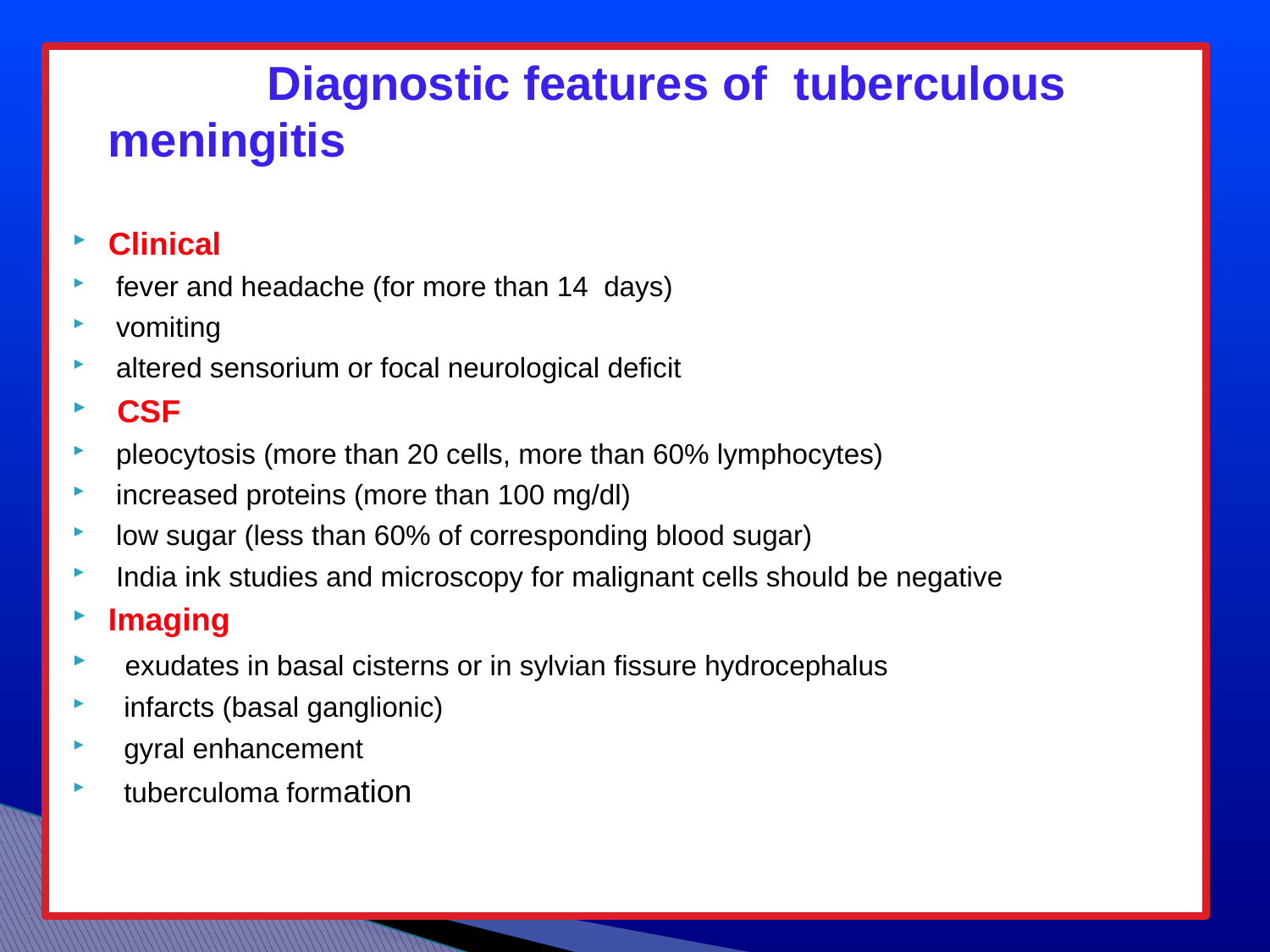

Diagnostic features of  tuberculous  meningitis

Clinical
 fever and headache (for more than 14  days)
 vomiting
 altered sensorium or focal neurological deficit
 CSF
 pleocytosis (more than 20 cells, more than 60% lymphocytes)
 increased proteins (more than 100 mg/dl)
 low sugar (less than 60% of corresponding blood sugar)
 India ink studies and microscopy for malignant cells should be negative
Imaging
  exudates in basal cisterns or in sylvian fissure hydrocephalus
  infarcts (basal ganglionic)
  gyral enhancement
  tuberculoma formation